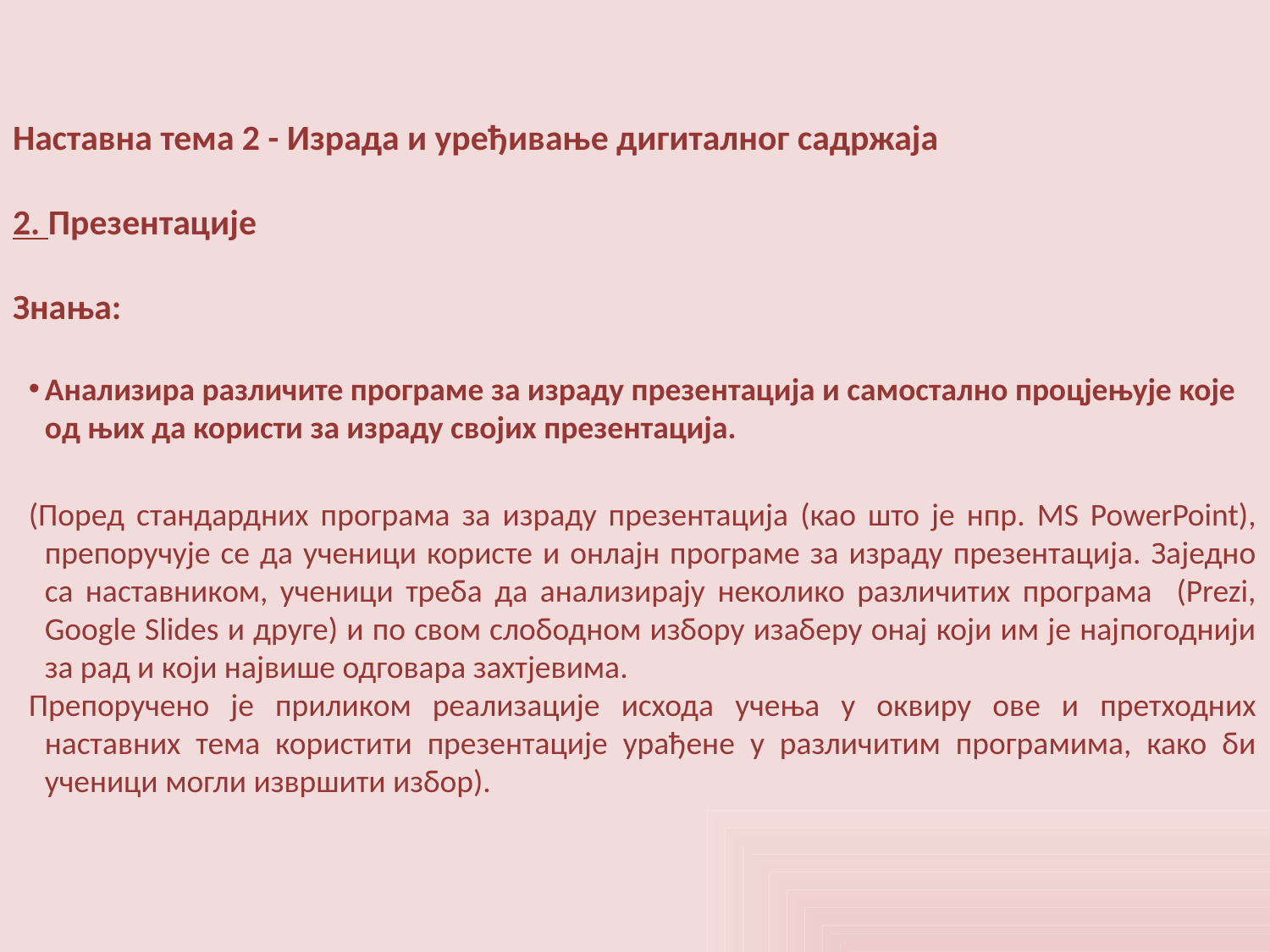

Наставна тема 2 - Израда и уређивање дигиталног садржаја

2. Презентације

Знања:

Анализира различите програме за израду презентација и самостално процјењује које од њих да користи за израду својих презентација.

(Поред стандардних програма за израду презентација (као што је нпр. MS PowerPoint), препоручује се да ученици користе и онлајн програме за израду презентација. Заједно са наставником, ученици треба да анализирају неколико различитих програма  (Prezi, Google Slides и друге) и по свом слободном избору изаберу онај који им је најпогоднији за рад и који највише одговара захтјевима.
Препоручено је приликом реализације исхода учења у оквиру ове и претходних наставних тема користити презентације урађене у различитим програмима, како би ученици могли извршити избор).